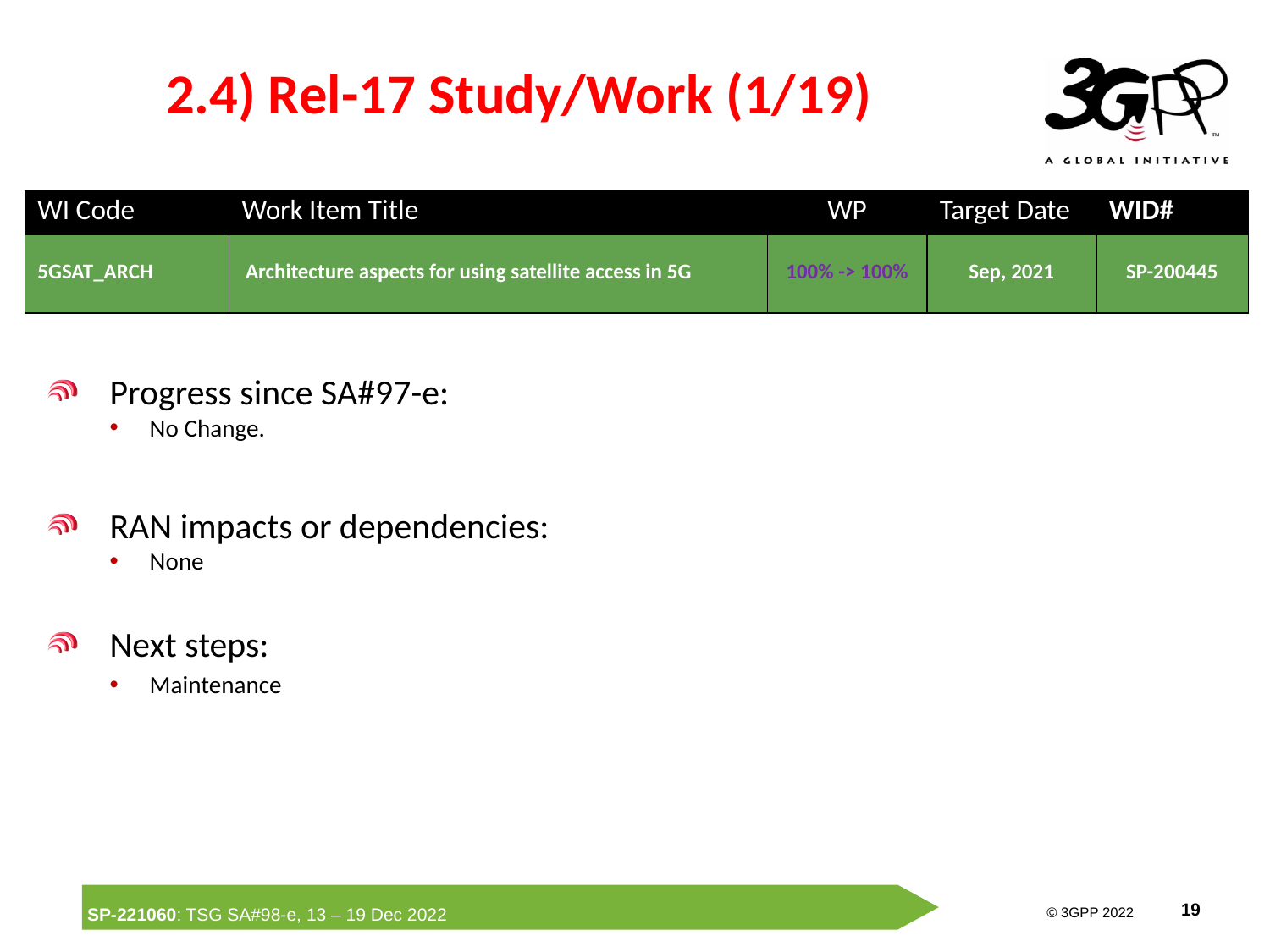

# 2.4) Rel-17 Study/Work (1/19)
| WI Code | Work Item Title | WP | Target Date | WID# |
| --- | --- | --- | --- | --- |
| 5GSAT\_ARCH | Architecture aspects for using satellite access in 5G | 100% -> 100% | Sep, 2021 | SP-200445 |
Progress since SA#97-e:
No Change.

RAN impacts or dependencies:
None

Next steps:
Maintenance